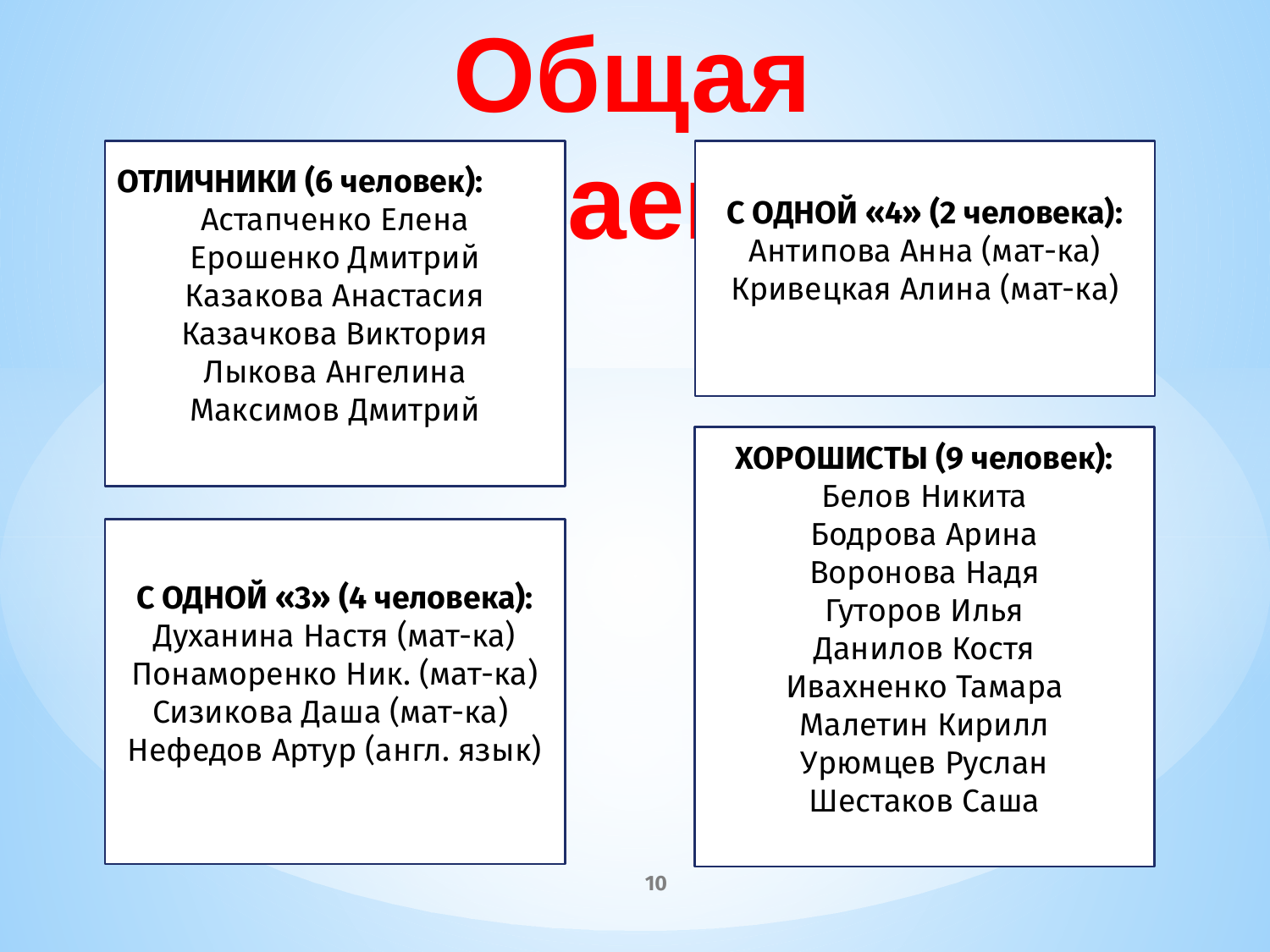

Общая успеваемость
ОТЛИЧНИКИ (6 человек):
Астапченко Елена
Ерошенко Дмитрий
Казакова Анастасия
Казачкова Виктория
Лыкова Ангелина
Максимов Дмитрий

С ОДНОЙ «4» (2 человека):
Антипова Анна (мат-ка)
Кривецкая Алина (мат-ка)

ХОРОШИСТЫ (9 человек):
Белов Никита
Бодрова Арина
Воронова Надя
Гуторов Илья
Данилов Костя
Ивахненко Тамара
Малетин Кирилл
Урюмцев Руслан
Шестаков Саша

С ОДНОЙ «3» (4 человека):
Духанина Настя (мат-ка)
Понаморенко Ник. (мат-ка)
Сизикова Даша (мат-ка)
Нефедов Артур (англ. язык)

10